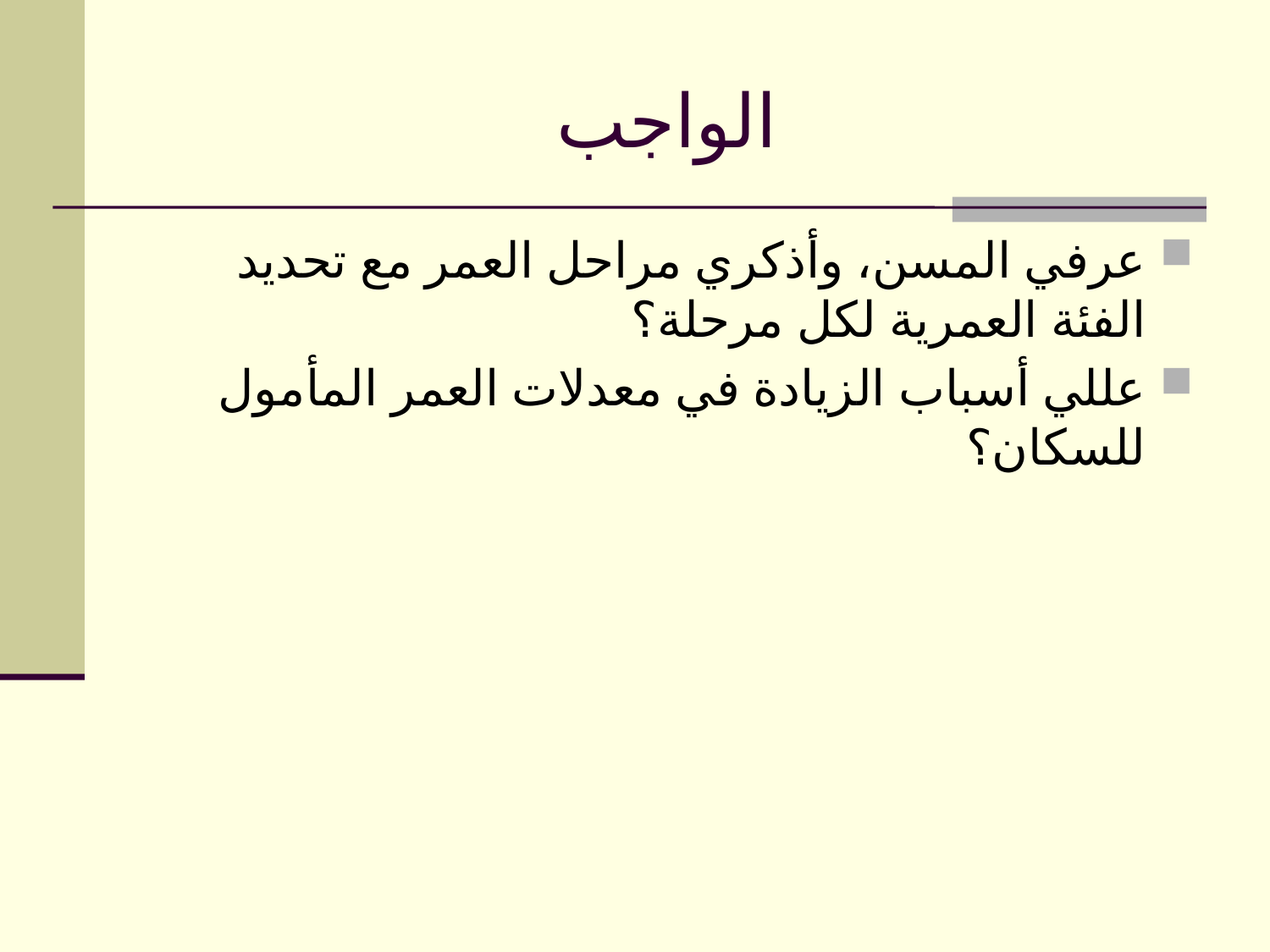

# الواجب
عرفي المسن، وأذكري مراحل العمر مع تحديد الفئة العمرية لكل مرحلة؟
عللي أسباب الزيادة في معدلات العمر المأمول للسكان؟